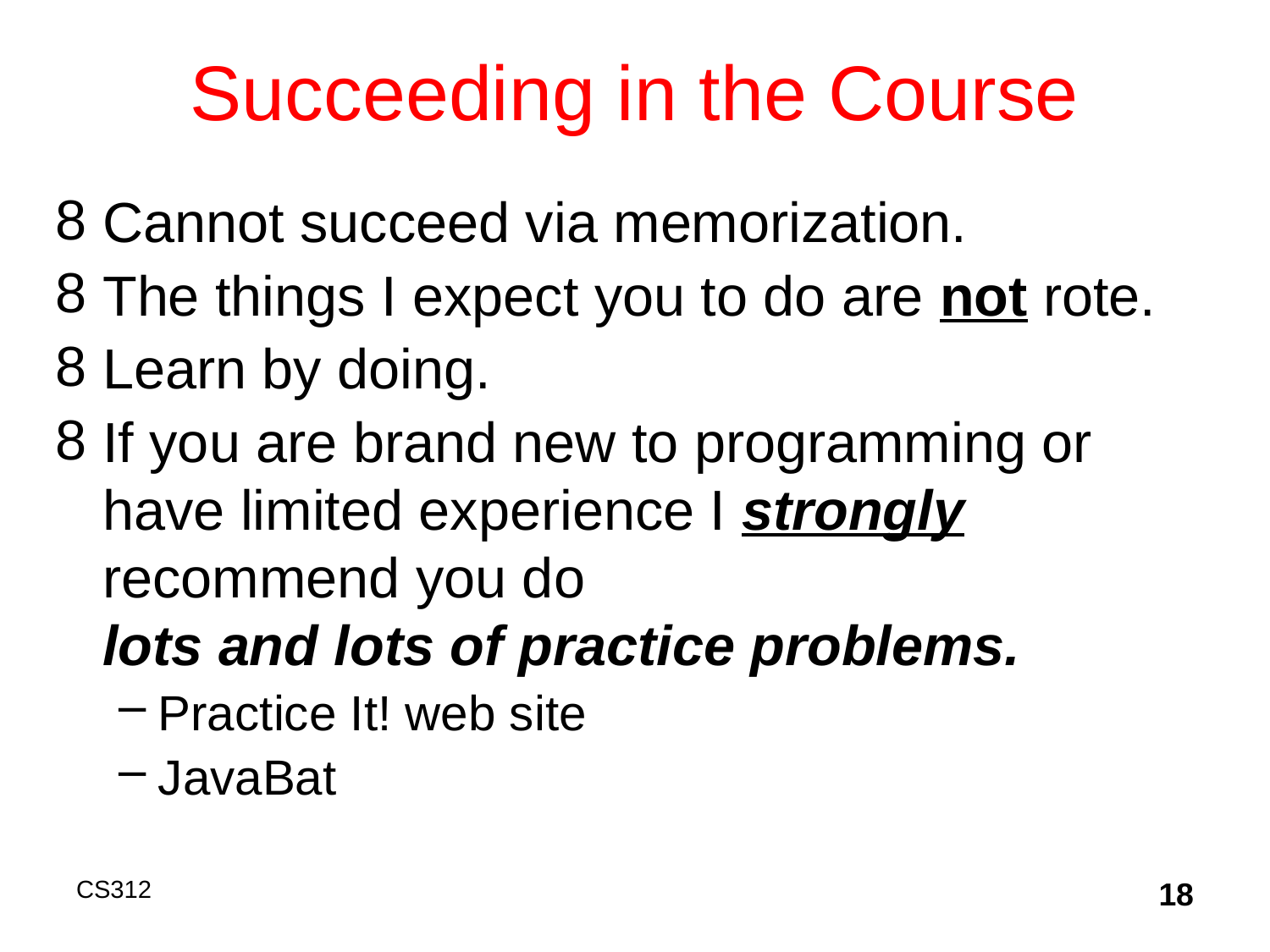

# Succeeding in the Course
Cannot succeed via memorization.
The things I expect you to do are not rote.
Learn by doing.
If you are brand new to programming or have limited experience I strongly recommend you do
lots and lots of practice problems.
Practice It! web site
JavaBat
CS312
18